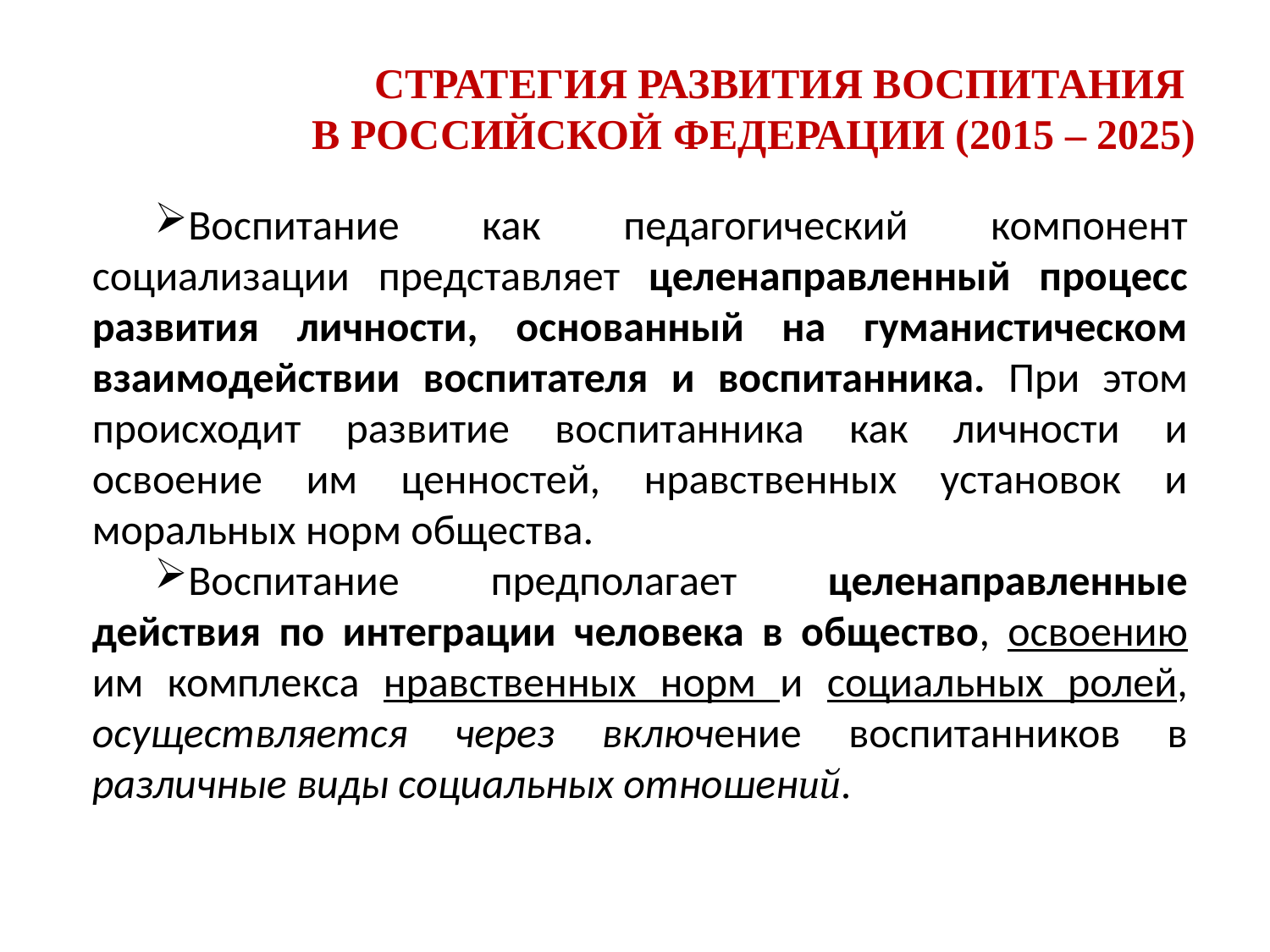

СТРАТЕГИЯ РАЗВИТИЯ ВОСПИТАНИЯ
В РОССИЙСКОЙ ФЕДЕРАЦИИ (2015 – 2025)
Воспитание как педагогический компонент социализации представляет целенаправленный процесс развития личности, основанный на гуманистическом взаимодействии воспитателя и воспитанника. При этом происходит развитие воспитанника как личности и освоение им ценностей, нравственных установок и моральных норм общества.
Воспитание предполагает целенаправленные действия по интеграции человека в общество, освоению им комплекса нравственных норм и социальных ролей, осуществляется через включение воспитанников в различные виды социальных отношений.